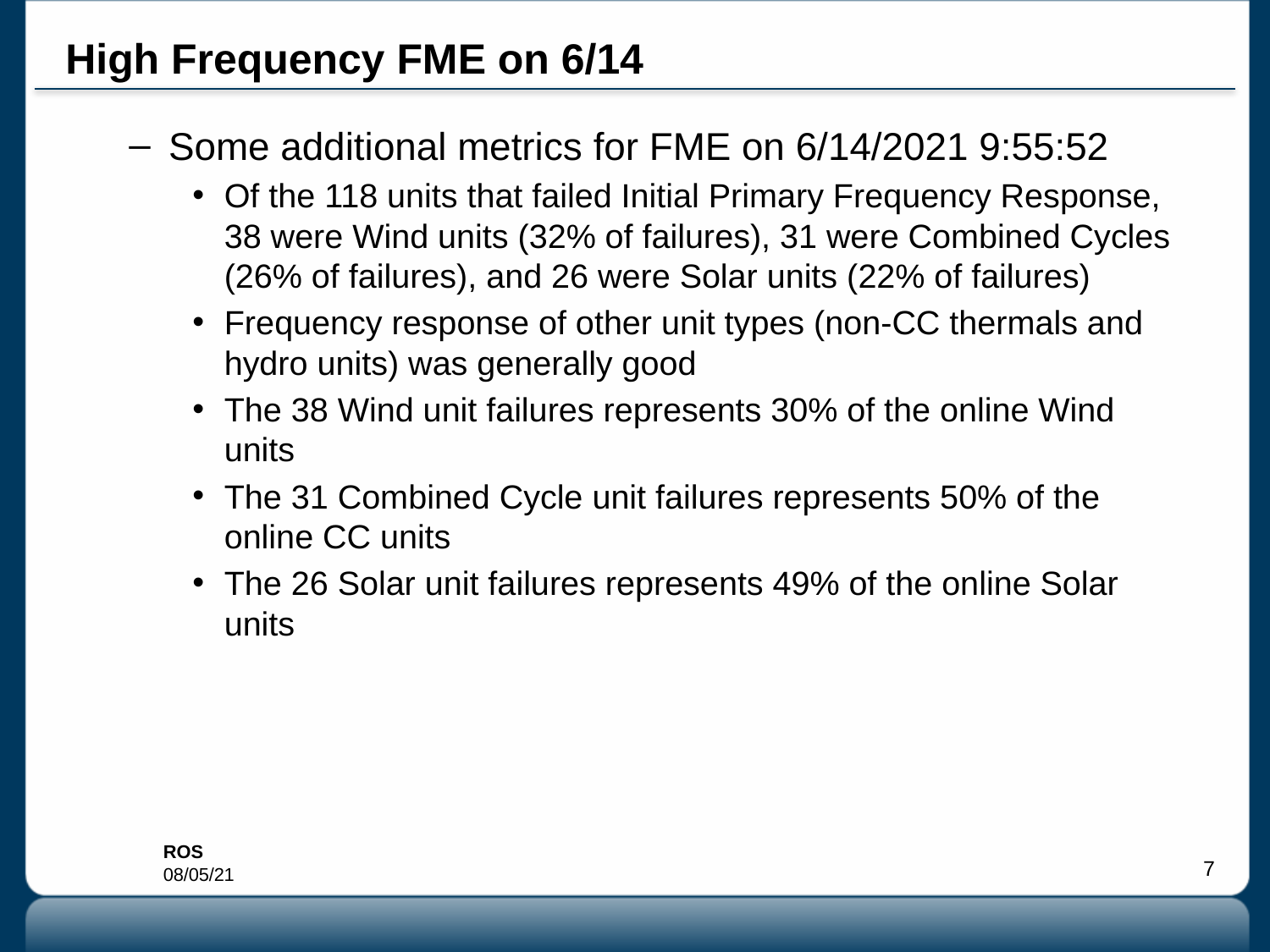

# High Frequency FME on 6/14
Some additional metrics for FME on 6/14/2021 9:55:52
Of the 118 units that failed Initial Primary Frequency Response, 38 were Wind units (32% of failures), 31 were Combined Cycles (26% of failures), and 26 were Solar units (22% of failures)
Frequency response of other unit types (non-CC thermals and hydro units) was generally good
The 38 Wind unit failures represents 30% of the online Wind units
The 31 Combined Cycle unit failures represents 50% of the online CC units
The 26 Solar unit failures represents 49% of the online Solar units